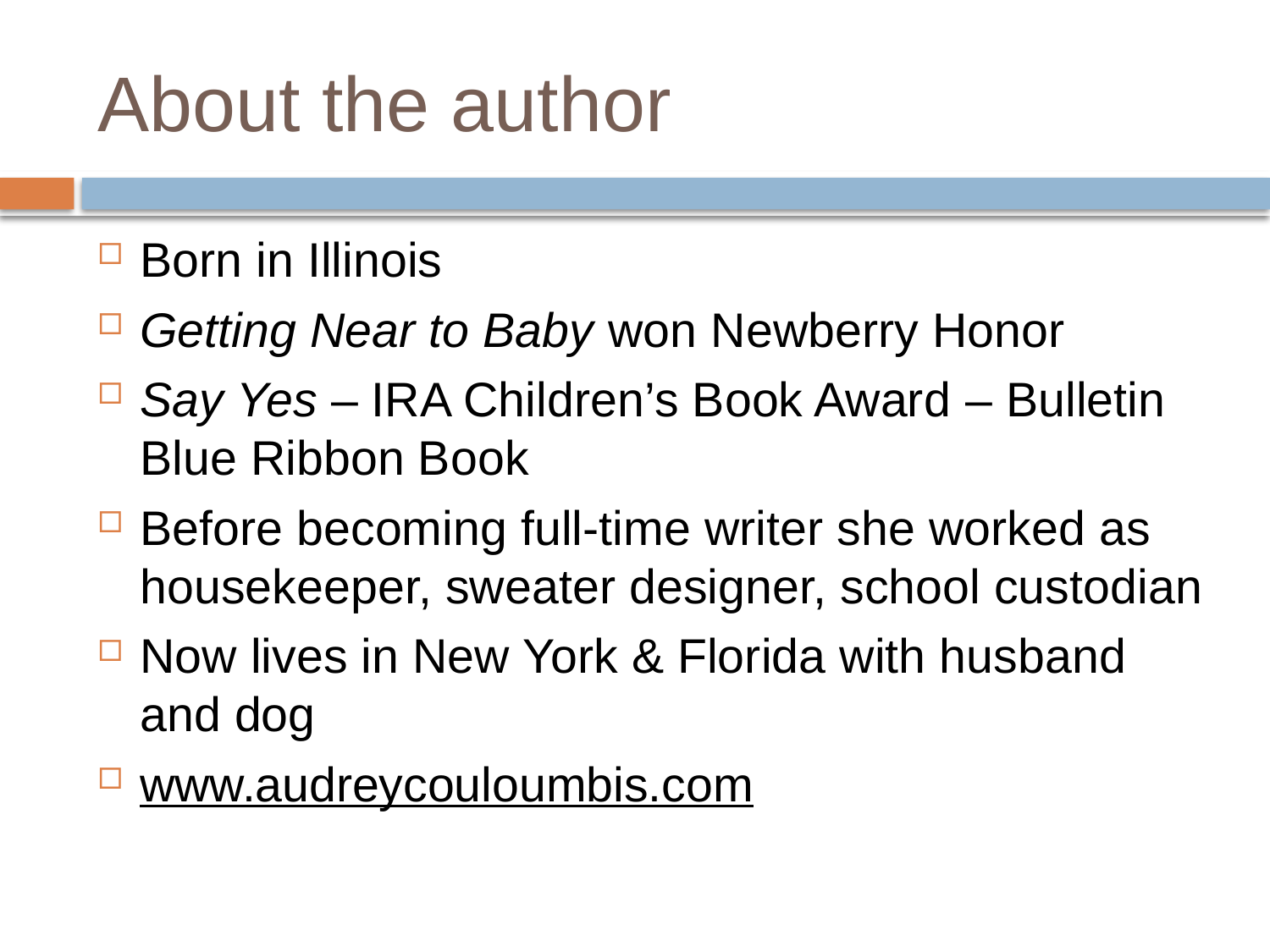

# About the author
Born in Illinois
Getting Near to Baby won Newberry Honor
Say Yes – IRA Children’s Book Award – Bulletin Blue Ribbon Book
Before becoming full-time writer she worked as housekeeper, sweater designer, school custodian
Now lives in New York & Florida with husband and dog
www.audreycouloumbis.com